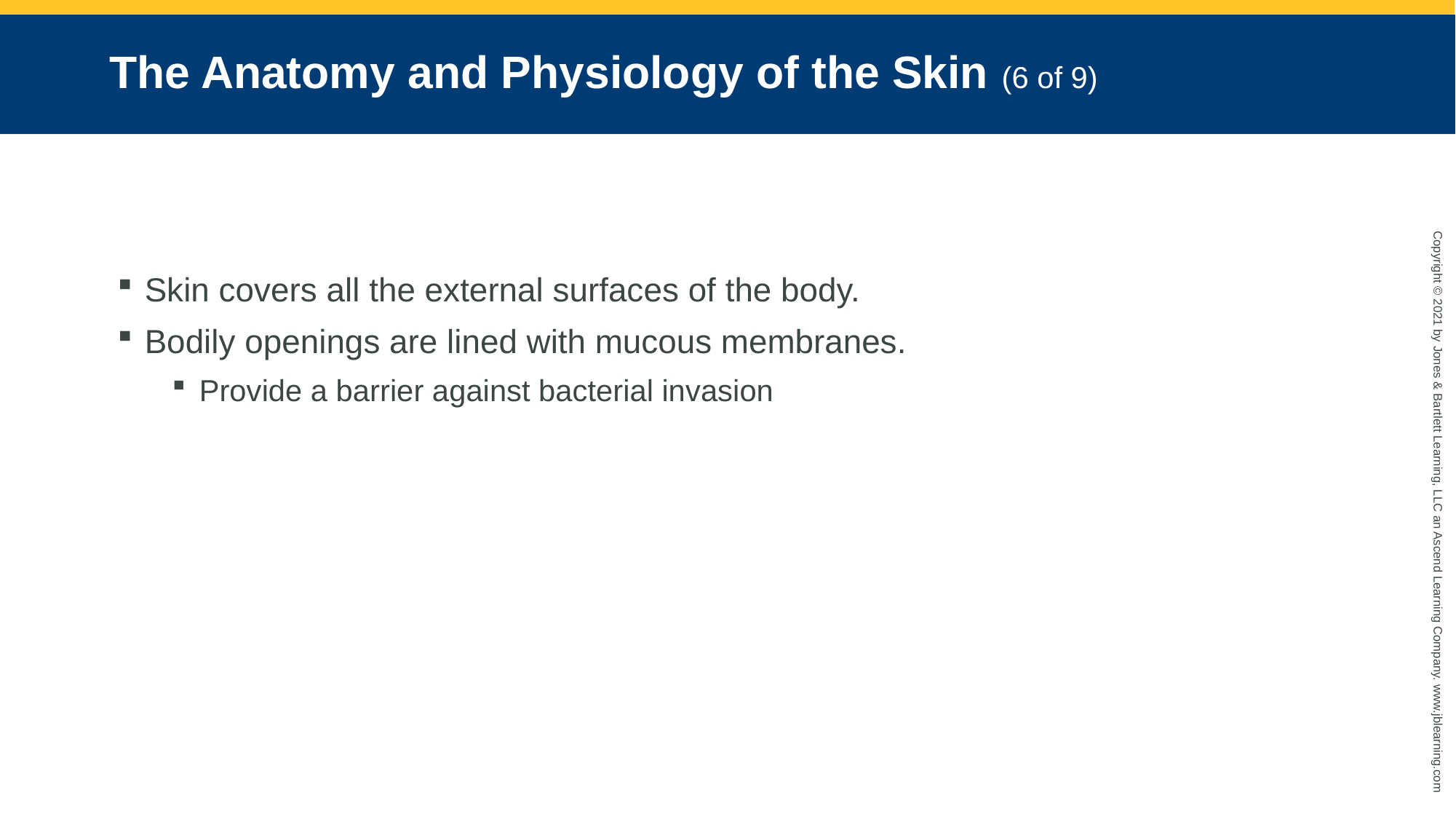

# The Anatomy and Physiology of the Skin (6 of 9)
Skin covers all the external surfaces of the body.
Bodily openings are lined with mucous membranes.
Provide a barrier against bacterial invasion